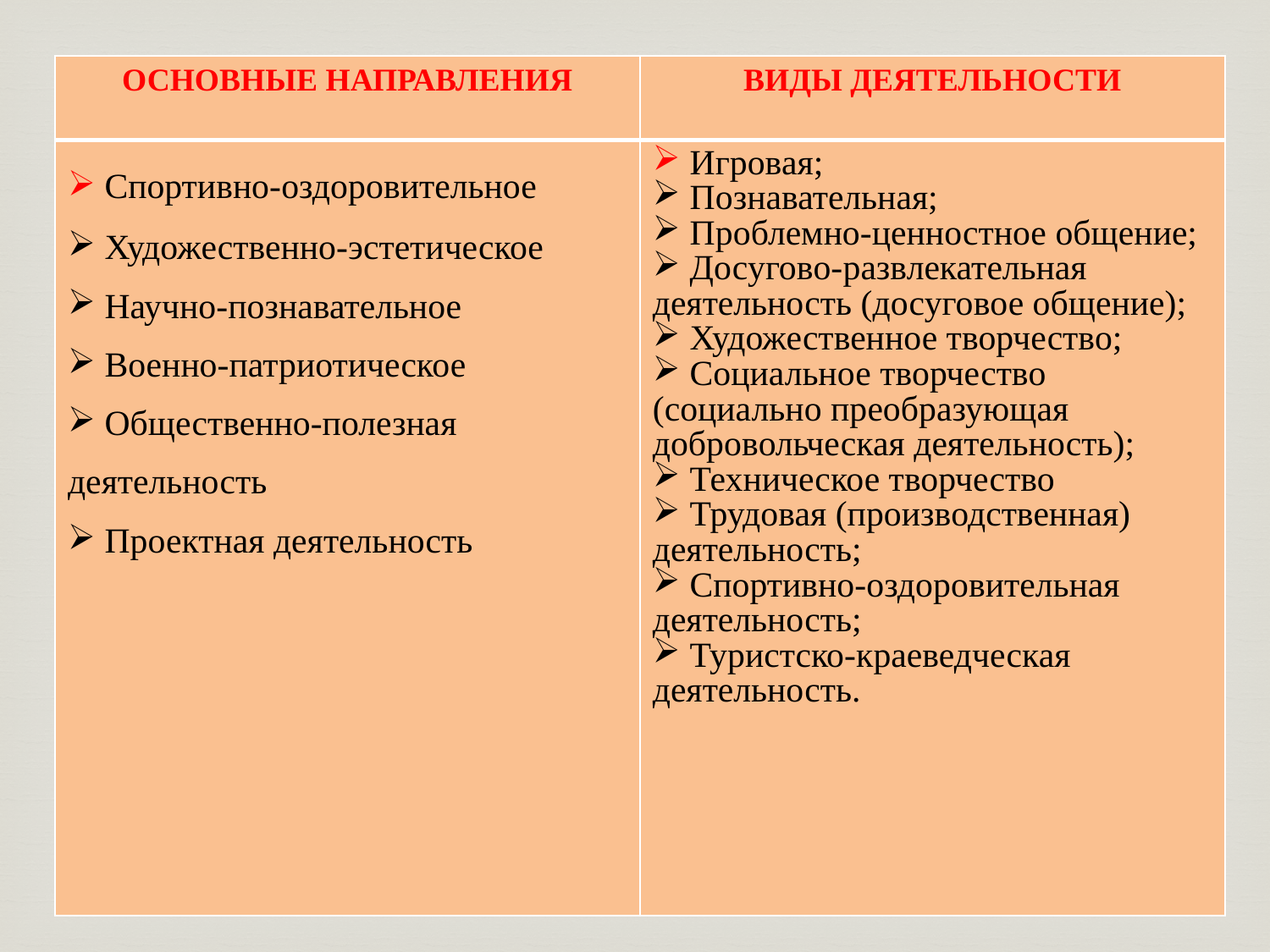

| ОСНОВНЫЕ НАПРАВЛЕНИЯ | ВИДЫ ДЕЯТЕЛЬНОСТИ |
| --- | --- |
| Спортивно-оздоровительное Художественно-эстетическое Научно-познавательное Военно-патриотическое Общественно-полезная деятельность Проектная деятельность | Игровая; Познавательная; Проблемно-ценностное общение; Досугово-развлекательная деятельность (досуговое общение); Художественное творчество; Социальное творчество (социально преобразующая добровольческая деятельность); Техническое творчество Трудовая (производственная) деятельность; Спортивно-оздоровительная деятельность; Туристско-краеведческая деятельность. |